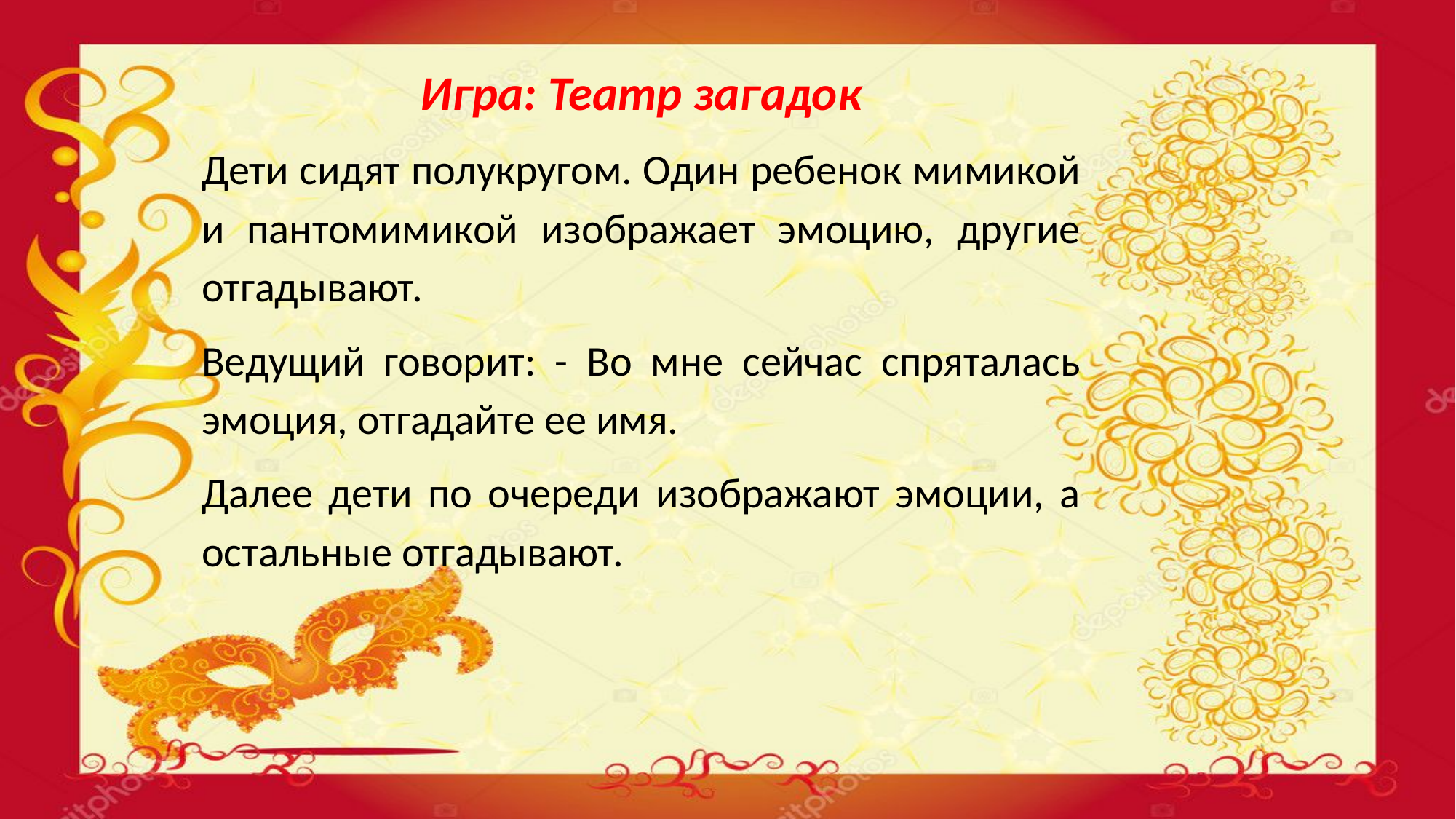

Игра: Театр загадок
Дети сидят полукругом. Один ребенок мимикой и пантомимикой изображает эмоцию, другие отгадывают.
Ведущий говорит: - Во мне сейчас спряталась эмоция, отгадайте ее имя.
Далее дети по очереди изображают эмоции, а остальные отгадывают.